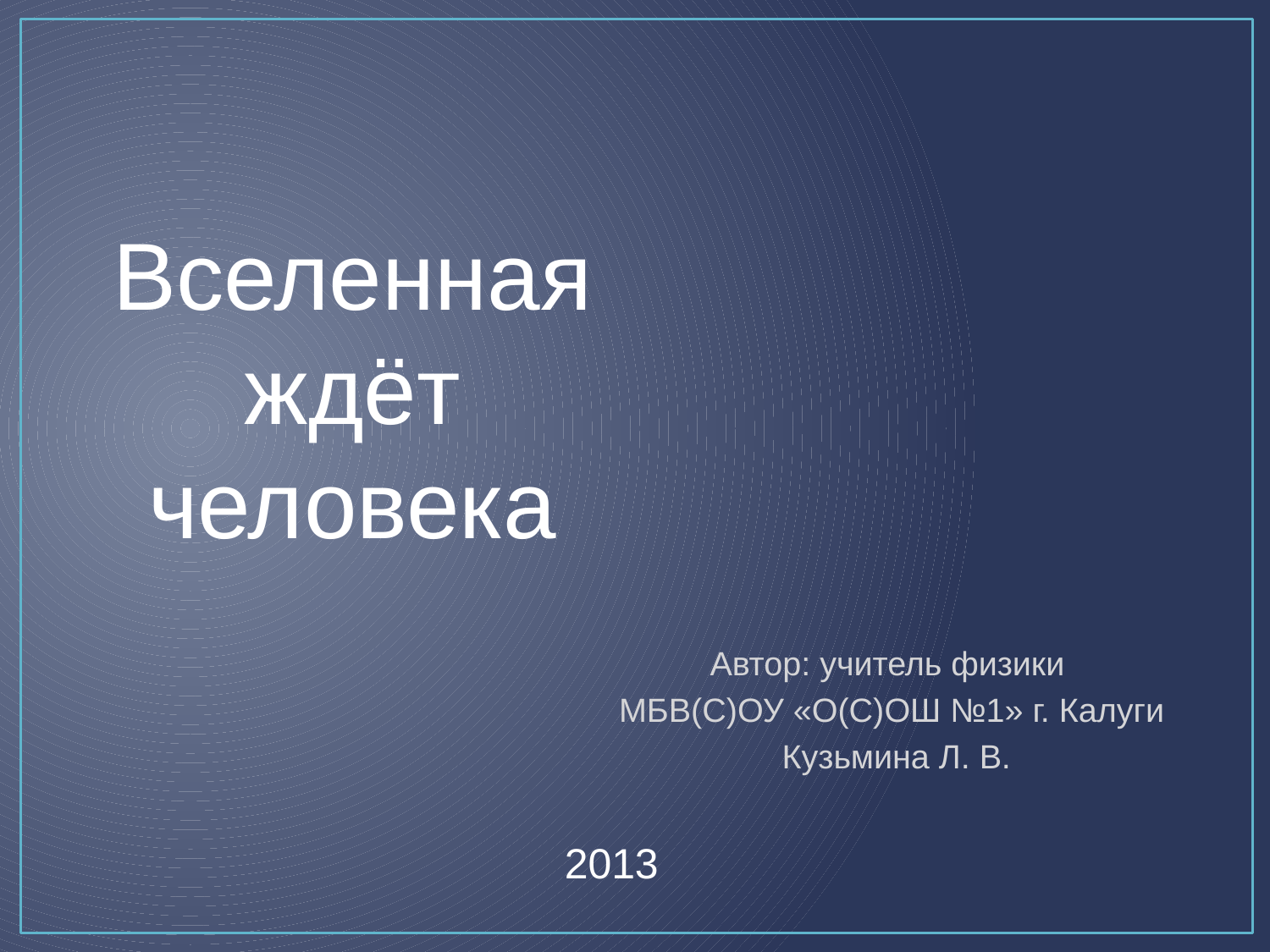

#
Вселенная ждёт человека
Автор: учитель физики
МБВ(С)ОУ «О(С)ОШ №1» г. Калуги
 Кузьмина Л. В.

2013